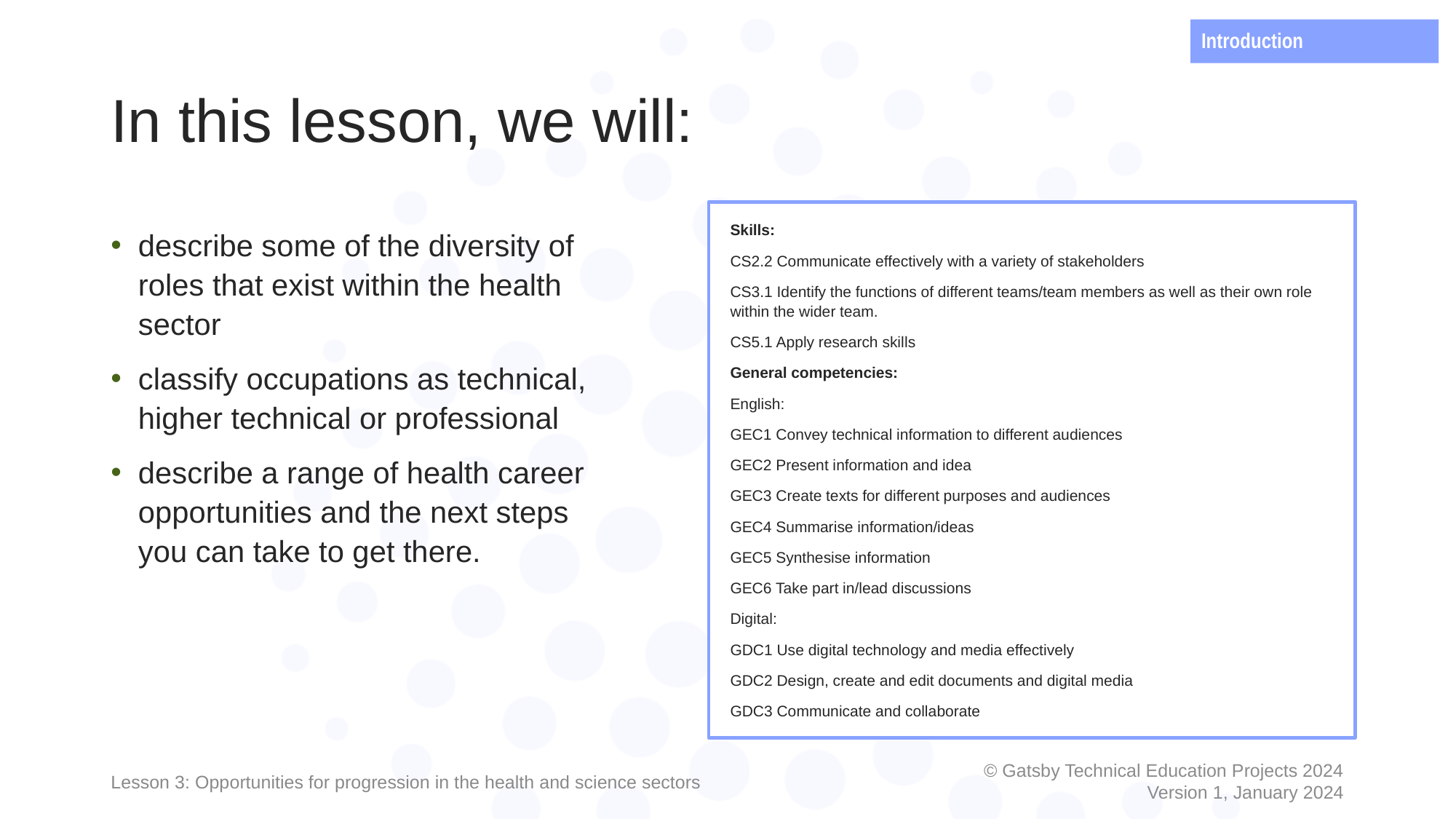

Introduction
# In this lesson, we will:
Skills:
CS2.2 Communicate effectively with a variety of stakeholders
CS3.1 Identify the functions of different teams/team members as well as their own role within the wider team.
CS5.1 Apply research skills
General competencies:
English:
GEC1 Convey technical information to different audiences
GEC2 Present information and idea
GEC3 Create texts for different purposes and audiences
GEC4 Summarise information/ideas
GEC5 Synthesise information
GEC6 Take part in/lead discussions
Digital:
GDC1 Use digital technology and media effectively
GDC2 Design, create and edit documents and digital media
GDC3 Communicate and collaborate
describe some of the diversity of roles that exist within the health sector
classify occupations as technical, higher technical or professional
describe a range of health career opportunities and the next steps you can take to get there.
Lesson 3: Opportunities for progression in the health and science sectors